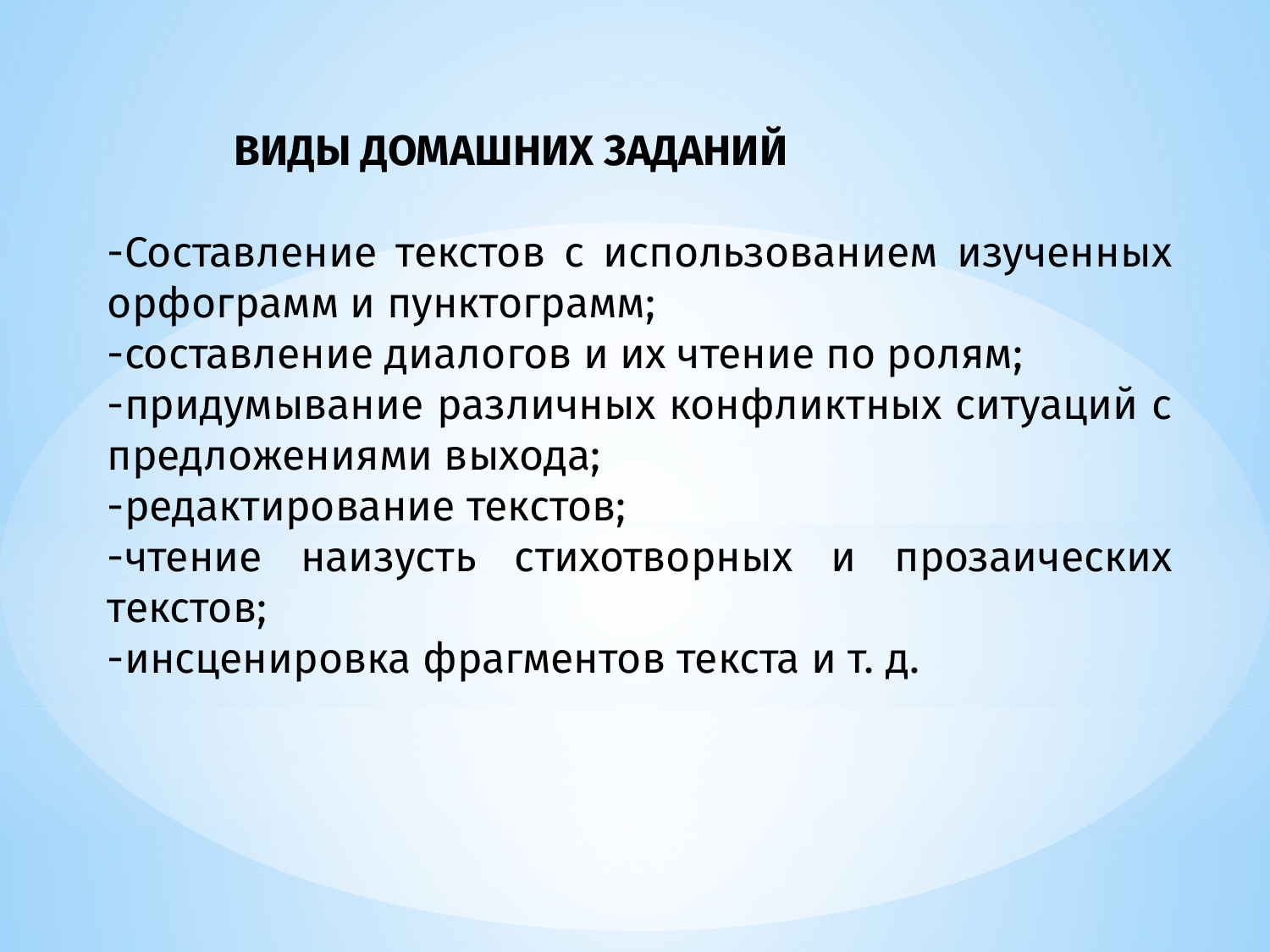

ВИДЫ ДОМАШНИХ ЗАДАНИЙ

-Составление текстов с использованием изученных орфограмм и пунктограмм;
-составление диалогов и их чтение по ролям;
-придумывание различных конфликтных ситуаций с предложениями выхода;
-редактирование текстов;
-чтение наизусть стихотворных и прозаических текстов;
-инсценировка фрагментов текста и т. д.